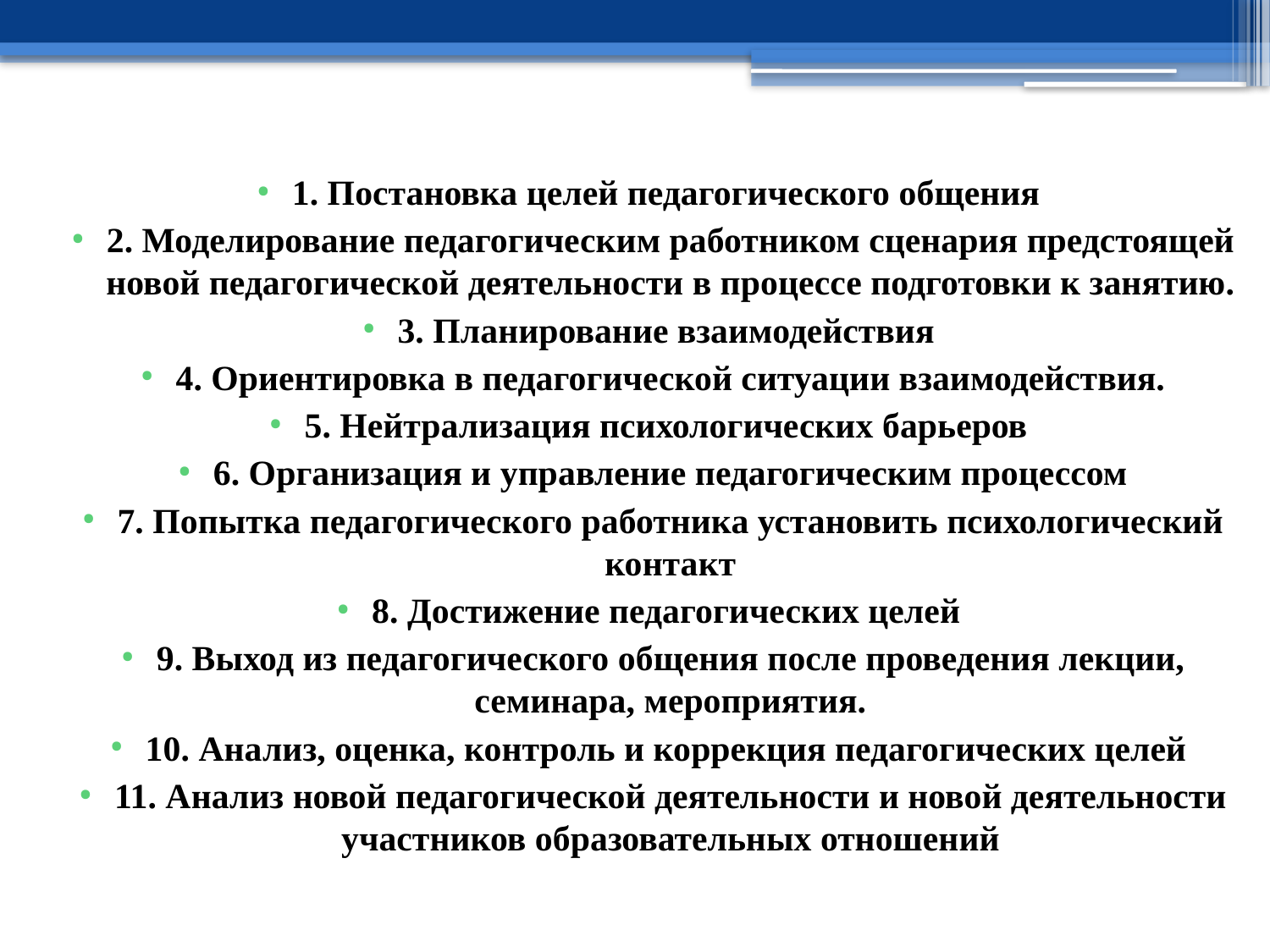

1. Постановка целей педагогического общения
2. Моделирование педагогическим работником сценария предстоящей новой педагогической деятельности в процессе подготовки к занятию.
3. Планирование взаимодействия
4. Ориентировка в педагогической ситуации взаимодействия.
5. Нейтрализация психологических барьеров
6. Организация и управление педагогическим процессом
7. Попытка педагогического работника установить психологический контакт
8. Достижение педагогических целей
9. Выход из педагогического общения после проведения лекции, семинара, мероприятия.
10. Анализ, оценка, контроль и коррекция педагогических целей
11. Анализ новой педагогической деятельности и новой деятельности участников образовательных отношений
#